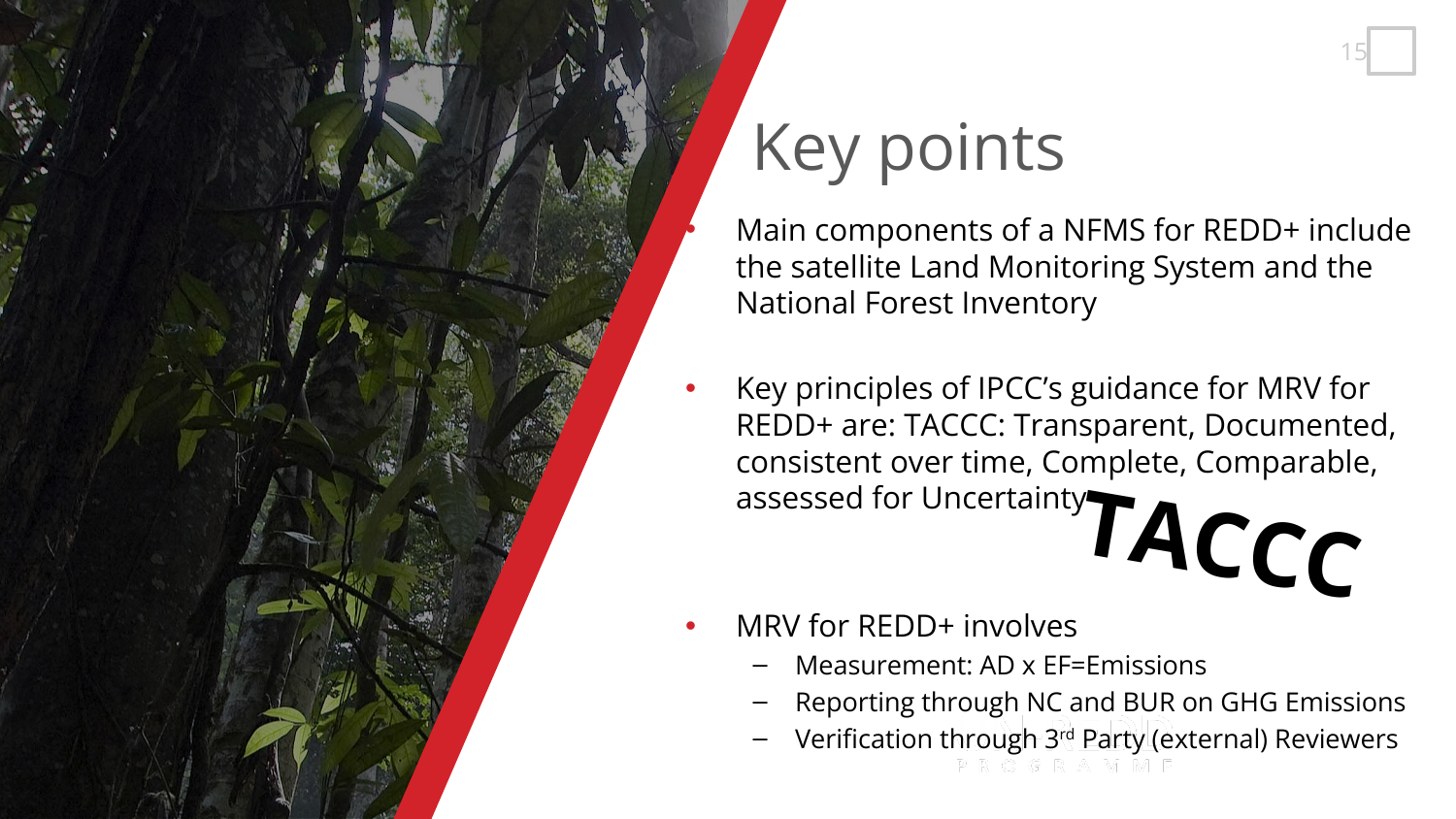

Main components of a NFMS for REDD+ include the satellite Land Monitoring System and the National Forest Inventory

Key principles of IPCC’s guidance for MRV for REDD+ are: TACCC: Transparent, Documented, consistent over time, Complete, Comparable, assessed for Uncertainty

MRV for REDD+ involves
Measurement: AD x EF=Emissions
Reporting through NC and BUR on GHG Emissions
Verification through 3rd Party (external) Reviewers

TACCC